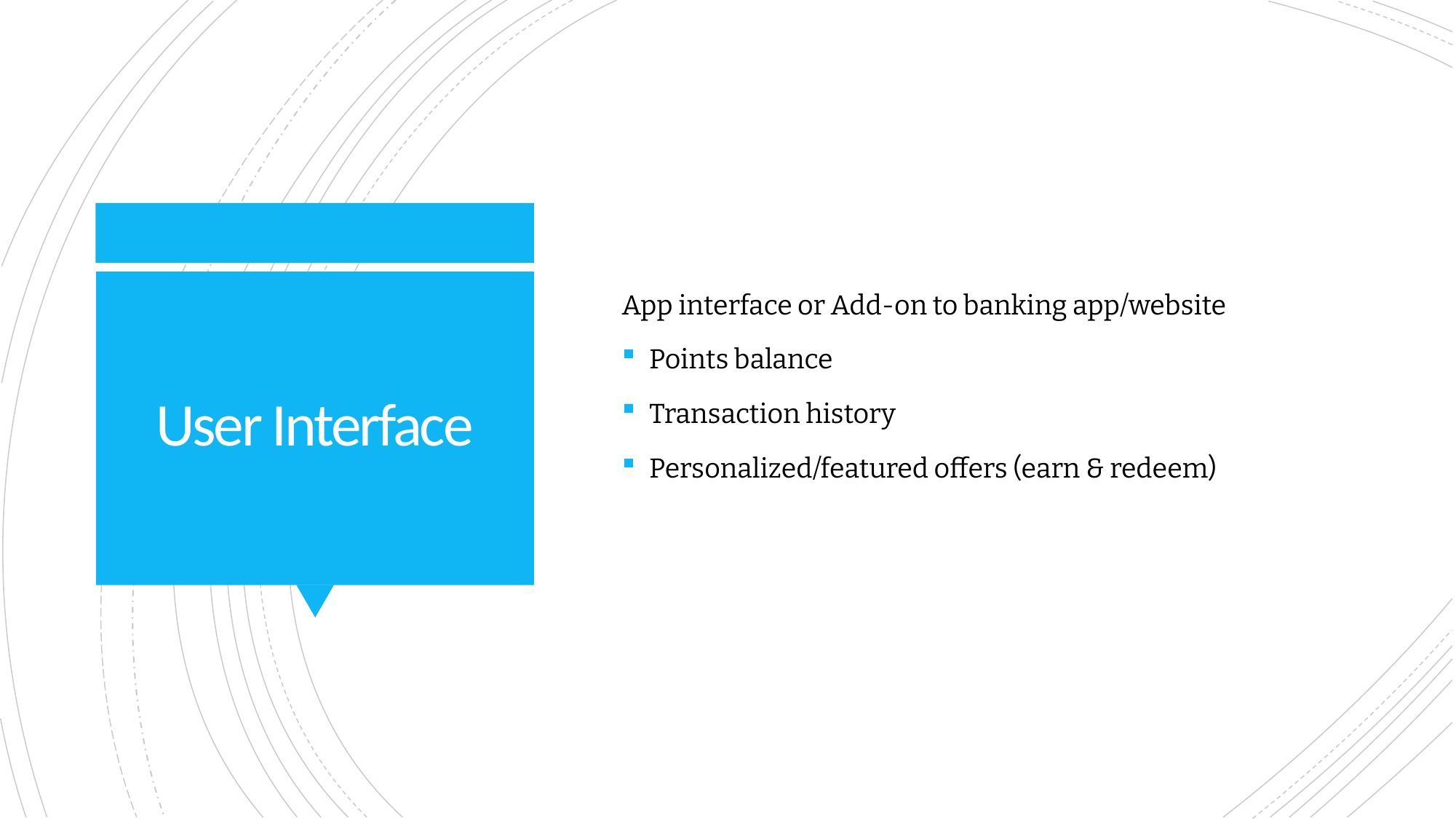

App interface or Add-on to banking app/website
Points balance
Transaction history
Personalized/featured offers (earn & redeem)

# User Interface